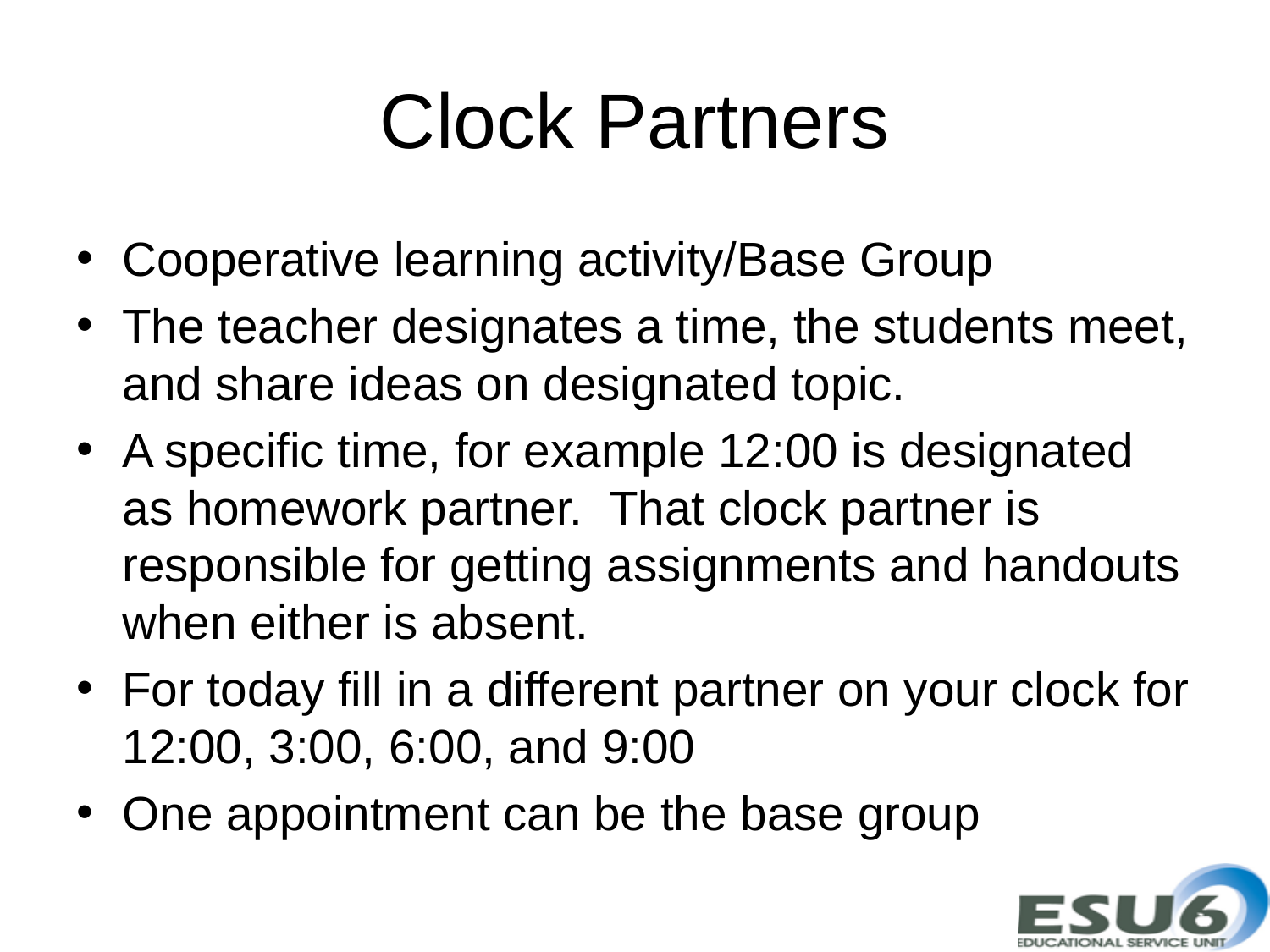

# Clock Partners
Cooperative learning activity/Base Group
The teacher designates a time, the students meet, and share ideas on designated topic.
A specific time, for example 12:00 is designated as homework partner.  That clock partner is responsible for getting assignments and handouts when either is absent.
For today fill in a different partner on your clock for 12:00, 3:00, 6:00, and 9:00
One appointment can be the base group